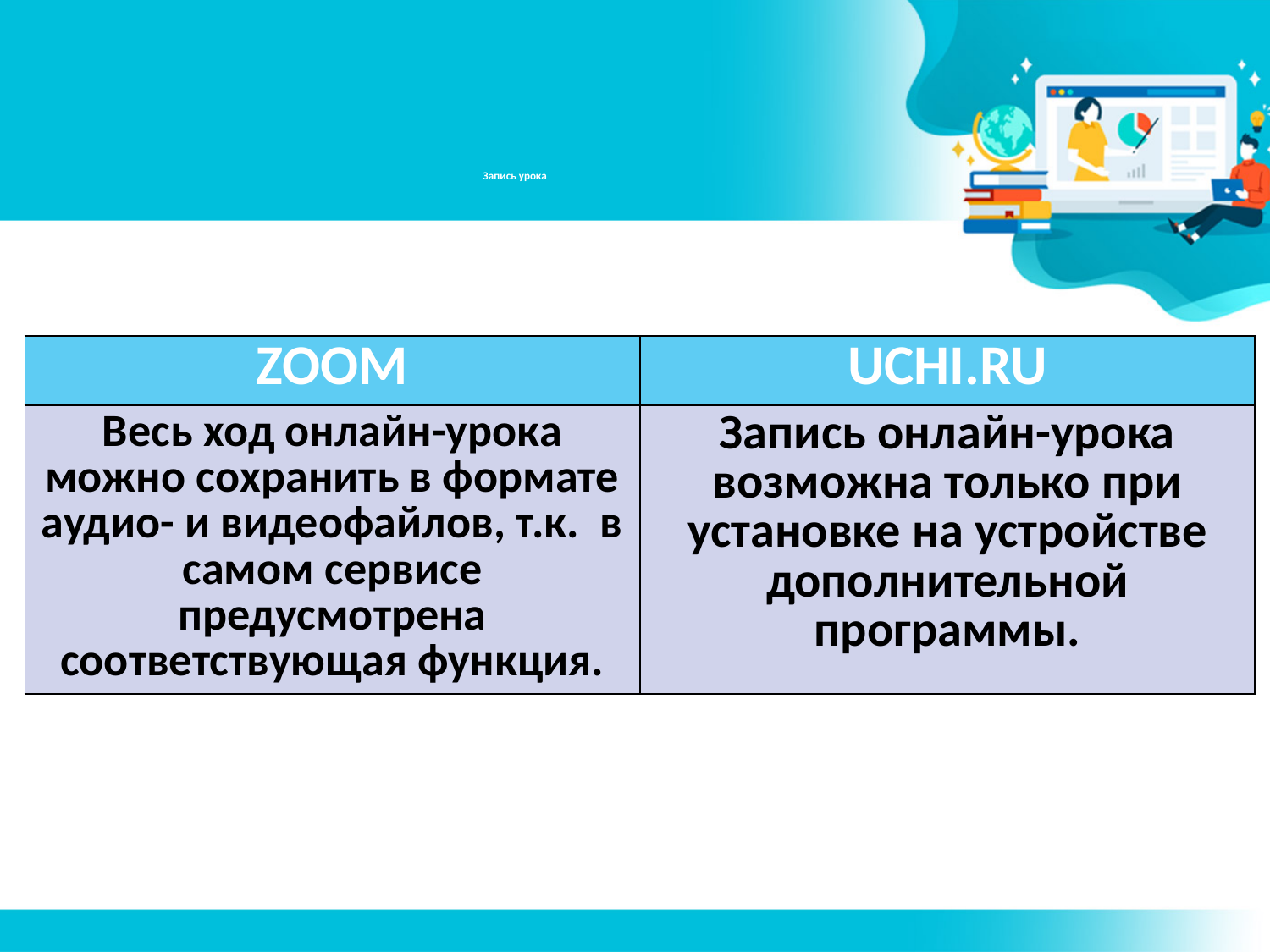

# Запись урока
| ZOOM | UCHI.RU |
| --- | --- |
| Весь ход онлайн-урока можно сохранить в формате аудио- и видеофайлов, т.к. в самом сервисе предусмотрена соответствующая функция. | Запись онлайн-урока возможна только при установке на устройстве дополнительной программы. |